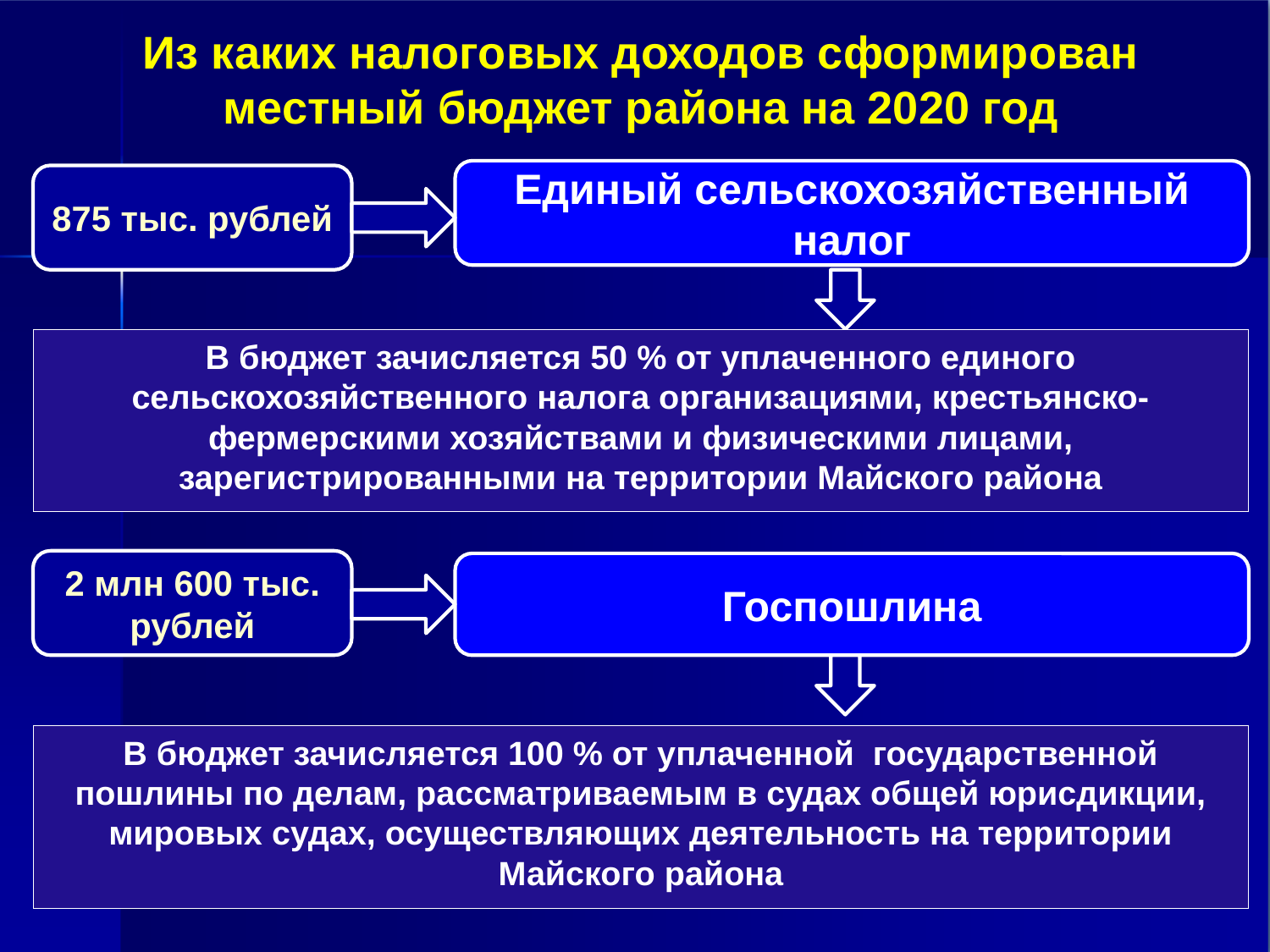

Из каких налоговых доходов сформирован местный бюджет района на 2020 год
Единый сельскохозяйственный налог

875 тыс. рублей

2 млн 600 тыс. рублей

Госпошлина

В бюджет зачисляется 50 % от уплаченного единого сельскохозяйственного налога организациями, крестьянско-фермерскими хозяйствами и физическими лицами, зарегистрированными на территории Майского района
В бюджет зачисляется 100 % от уплаченной  государственной пошлины по делам, рассматриваемым в судах общей юрисдикции, мировых судах, осуществляющих деятельность на территории Майского района